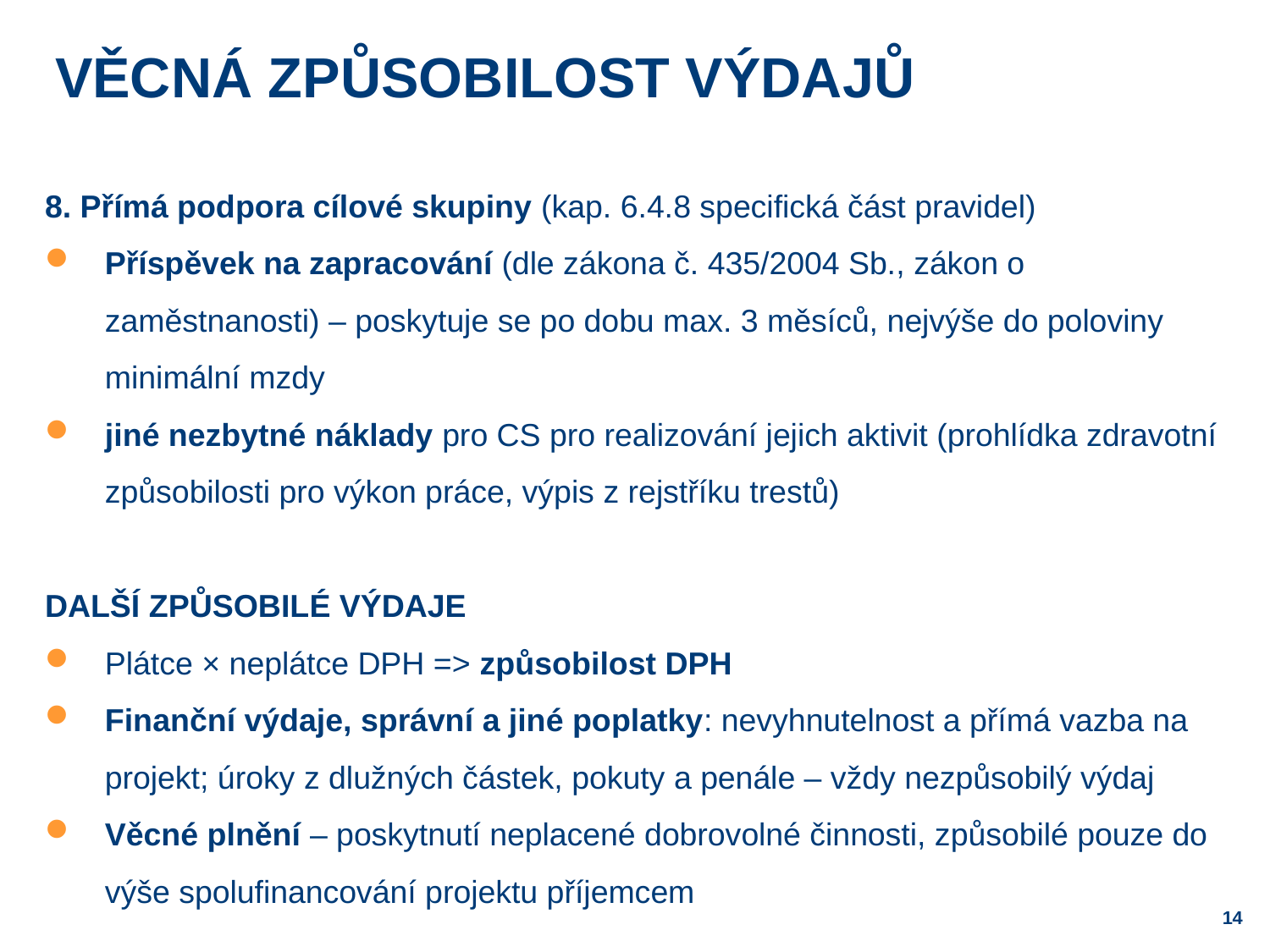

# Věcná způsobilost výdajů
8. Přímá podpora cílové skupiny (kap. 6.4.8 specifická část pravidel)
Příspěvek na zapracování (dle zákona č. 435/2004 Sb., zákon o zaměstnanosti) – poskytuje se po dobu max. 3 měsíců, nejvýše do poloviny minimální mzdy
jiné nezbytné náklady pro CS pro realizování jejich aktivit (prohlídka zdravotní způsobilosti pro výkon práce, výpis z rejstříku trestů)

DALŠÍ ZPŮSOBILÉ VÝDAJE
Plátce × neplátce DPH => způsobilost DPH
Finanční výdaje, správní a jiné poplatky: nevyhnutelnost a přímá vazba na projekt; úroky z dlužných částek, pokuty a penále – vždy nezpůsobilý výdaj
Věcné plnění – poskytnutí neplacené dobrovolné činnosti, způsobilé pouze do výše spolufinancování projektu příjemcem

14